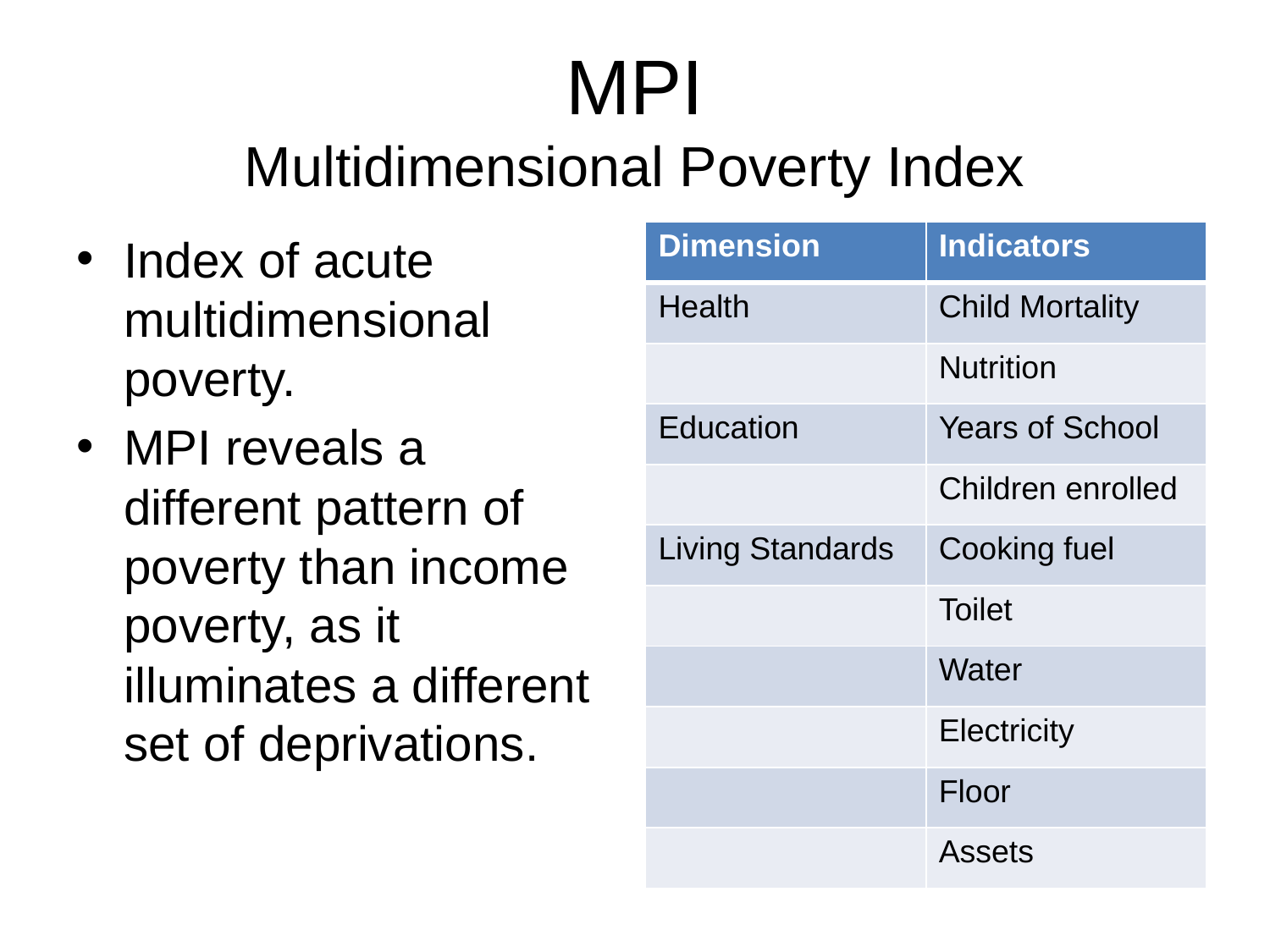

# MPI Multidimensional Poverty Index
| Dimension | Indicators |
| --- | --- |
| Health | Child Mortality |
|  | Nutrition |
| Education | Years of School |
|  | Children enrolled |
| Living Standards | Cooking fuel |
|  | Toilet |
|  | Water |
|  | Electricity |
|  | Floor |
|  | Assets |
Index of acute multidimensional poverty.
MPI reveals a different pattern of poverty than income poverty, as it illuminates a different set of deprivations.